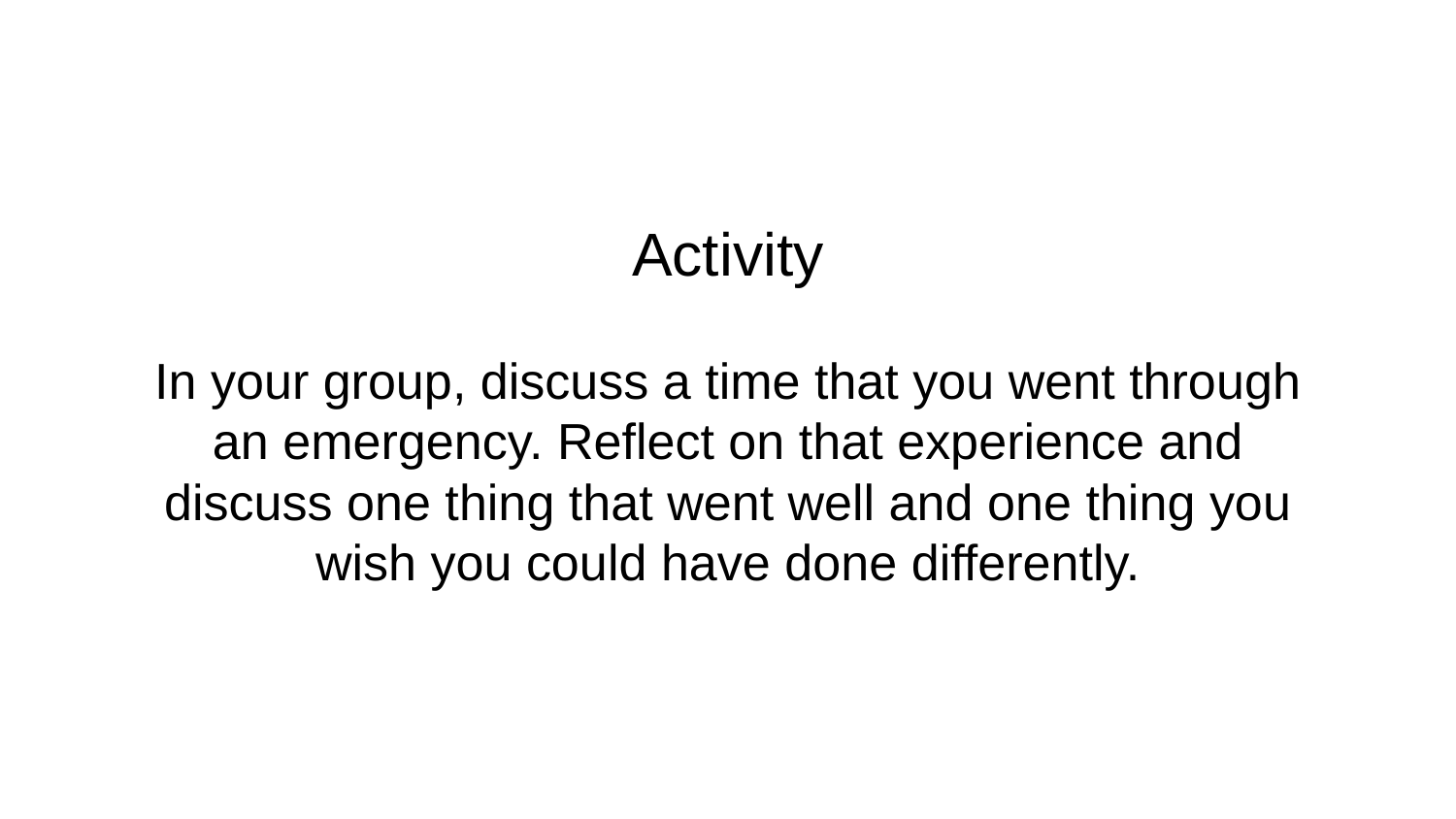

Activity

In your group, discuss a time that you went through an emergency. Reflect on that experience and discuss one thing that went well and one thing you wish you could have done differently.